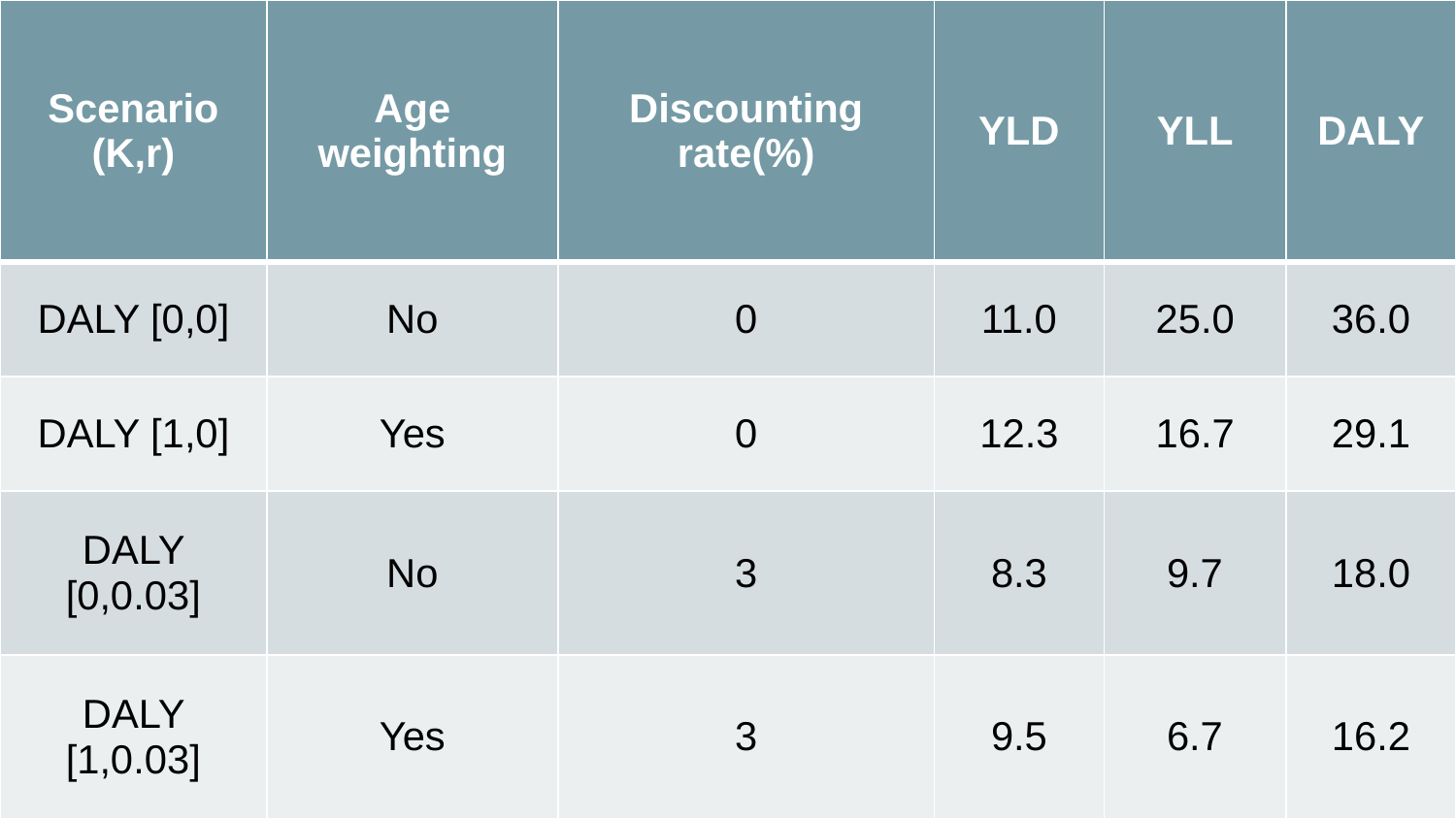

| Scenario (K,r) | Age weighting | Discounting rate(%) | YLD | YLL | DALY |
| --- | --- | --- | --- | --- | --- |
| DALY [0,0] | No | 0 | 11.0 | 25.0 | 36.0 |
| DALY [1,0] | Yes | 0 | 12.3 | 16.7 | 29.1 |
| DALY [0,0.03] | No | 3 | 8.3 | 9.7 | 18.0 |
| DALY [1,0.03] | Yes | 3 | 9.5 | 6.7 | 16.2 |
#